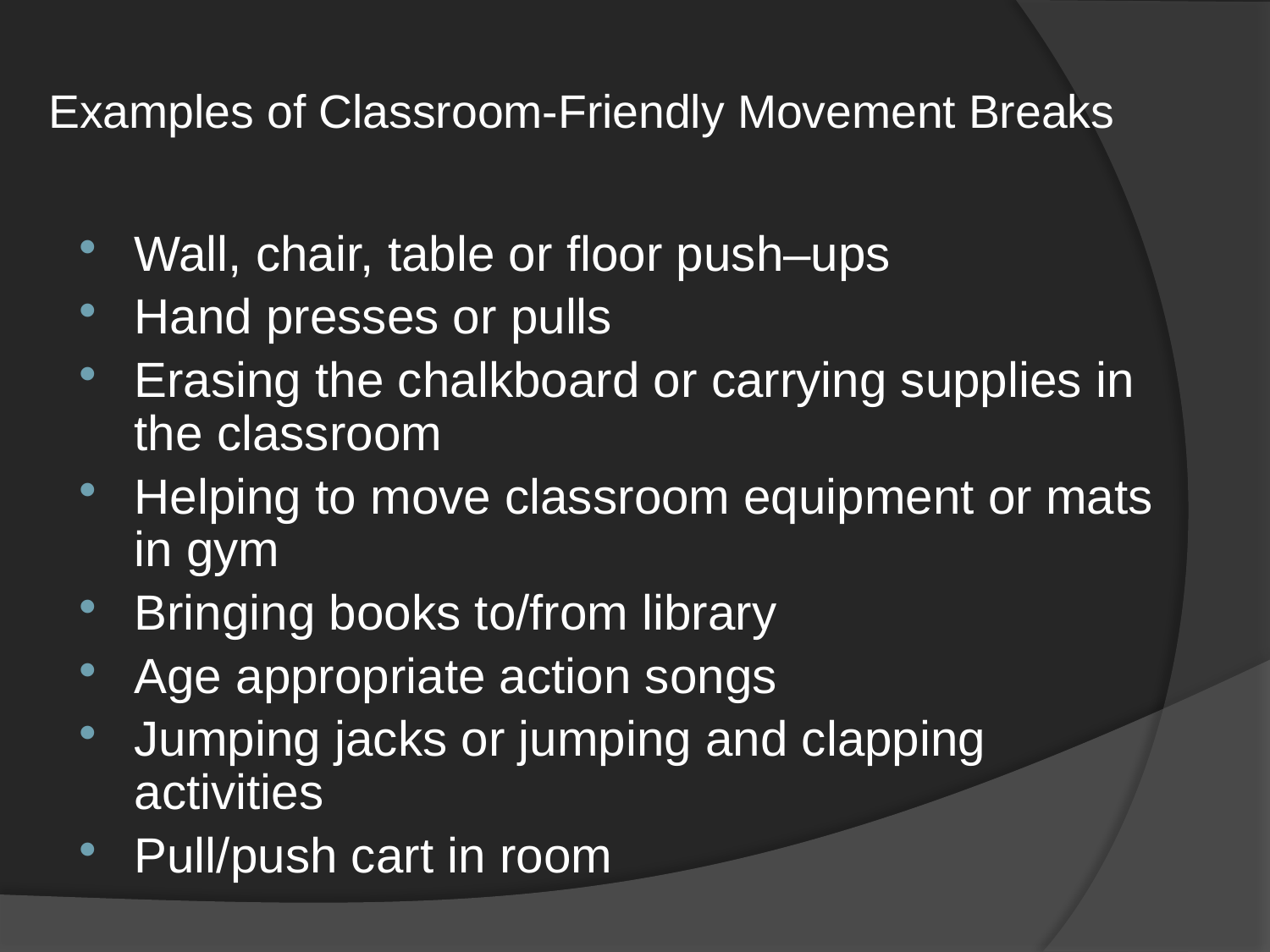

# Examples of Classroom-Friendly Movement Breaks
Wall, chair, table or floor push–ups
Hand presses or pulls
Erasing the chalkboard or carrying supplies in the classroom
Helping to move classroom equipment or mats in gym
Bringing books to/from library
Age appropriate action songs
Jumping jacks or jumping and clapping activities
Pull/push cart in room